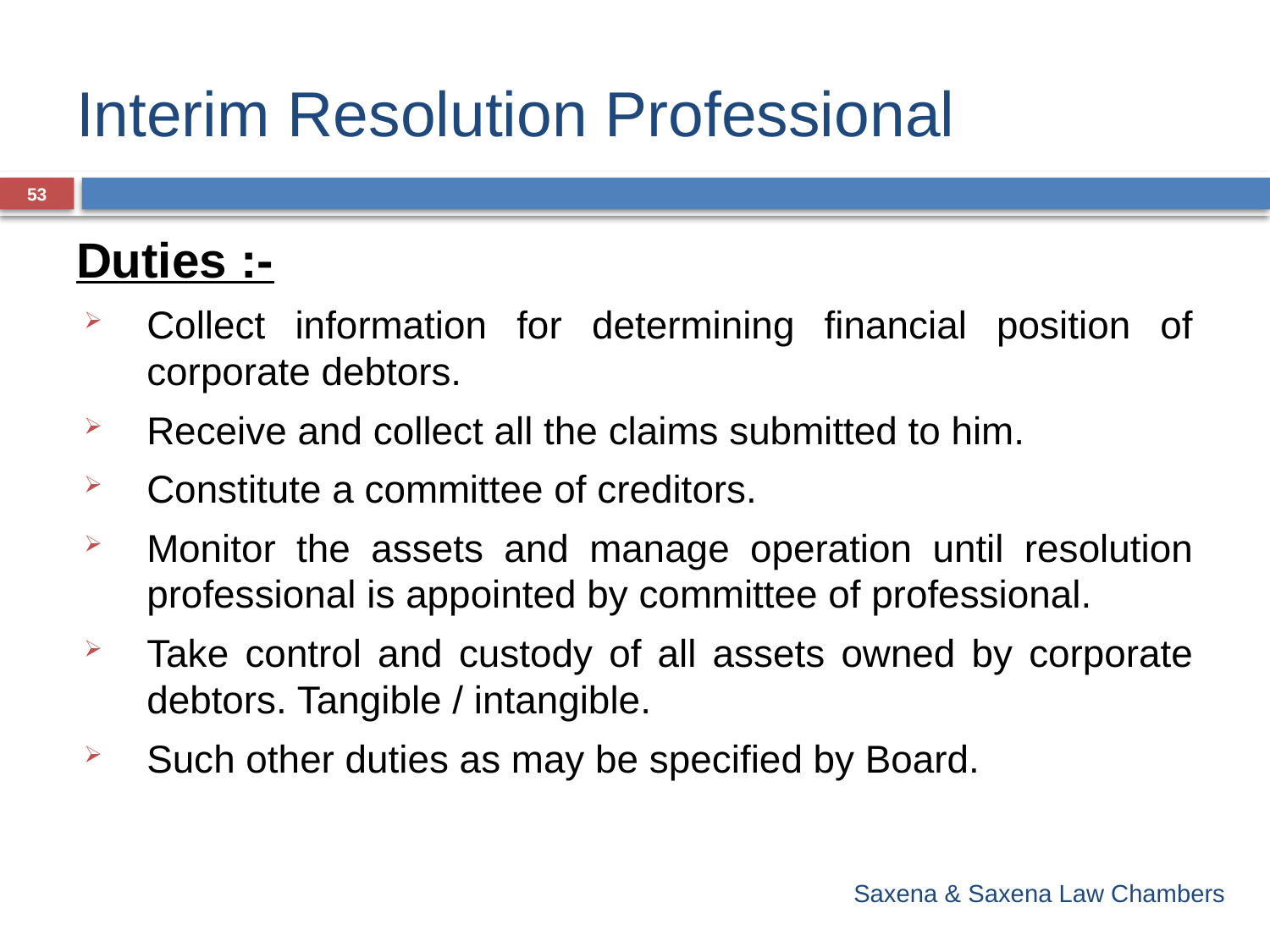

# Interim Resolution Professional
53
Duties :-
Collect information for determining financial position of corporate debtors.
Receive and collect all the claims submitted to him.
Constitute a committee of creditors.
Monitor the assets and manage operation until resolution professional is appointed by committee of professional.
Take control and custody of all assets owned by corporate debtors. Tangible / intangible.
Such other duties as may be specified by Board.

Saxena & Saxena Law Chambers